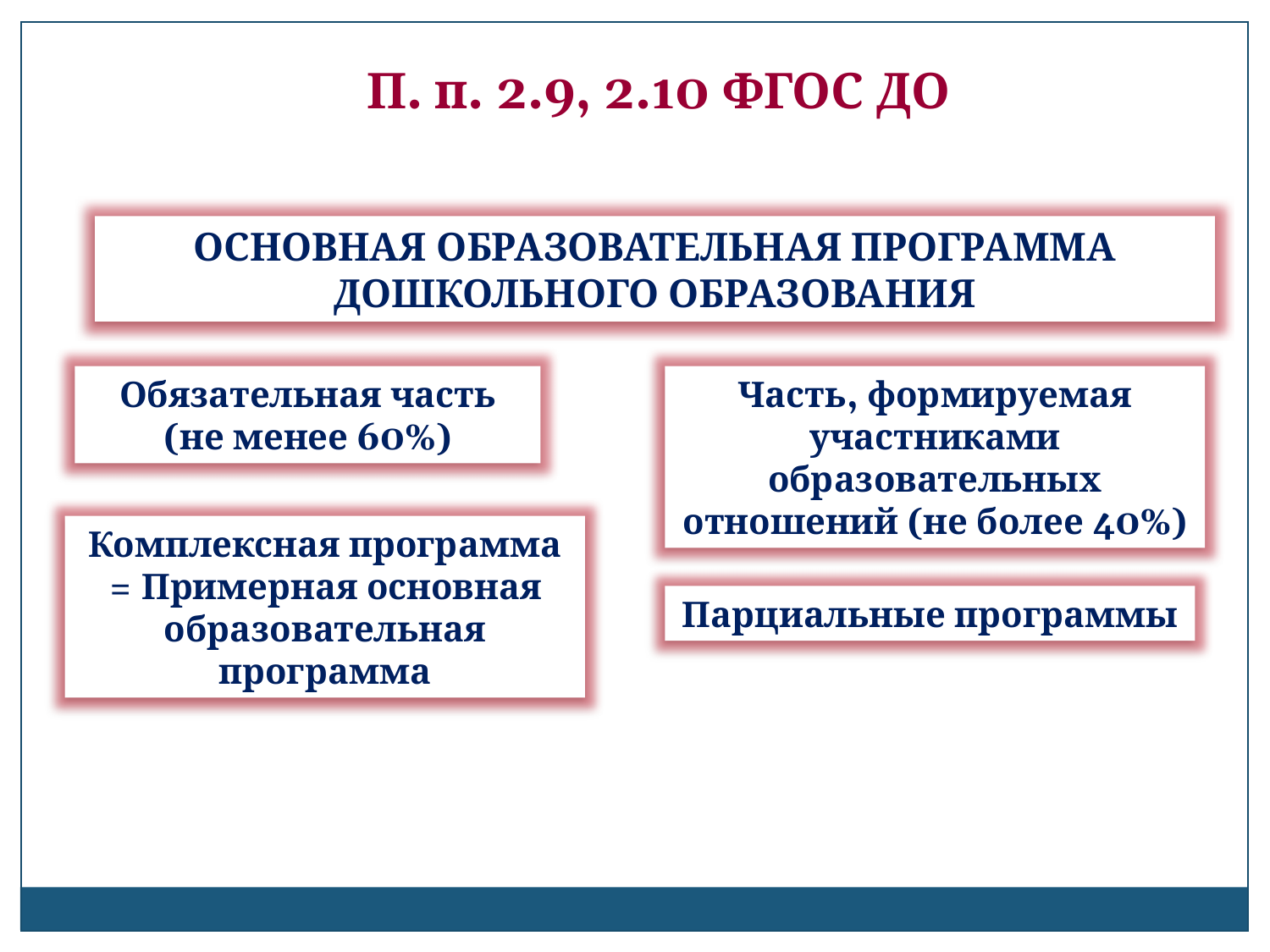

П. п. 2.9, 2.10 ФГОС ДО
ОСНОВНАЯ ОБРАЗОВАТЕЛЬНАЯ ПРОГРАММА ДОШКОЛЬНОГО ОБРАЗОВАНИЯ
Обязательная часть (не менее 60%)
Часть, формируемая участниками образовательных отношений (не более 40%)
Комплексная программа = Примерная основная образовательная программа
Парциальные программы